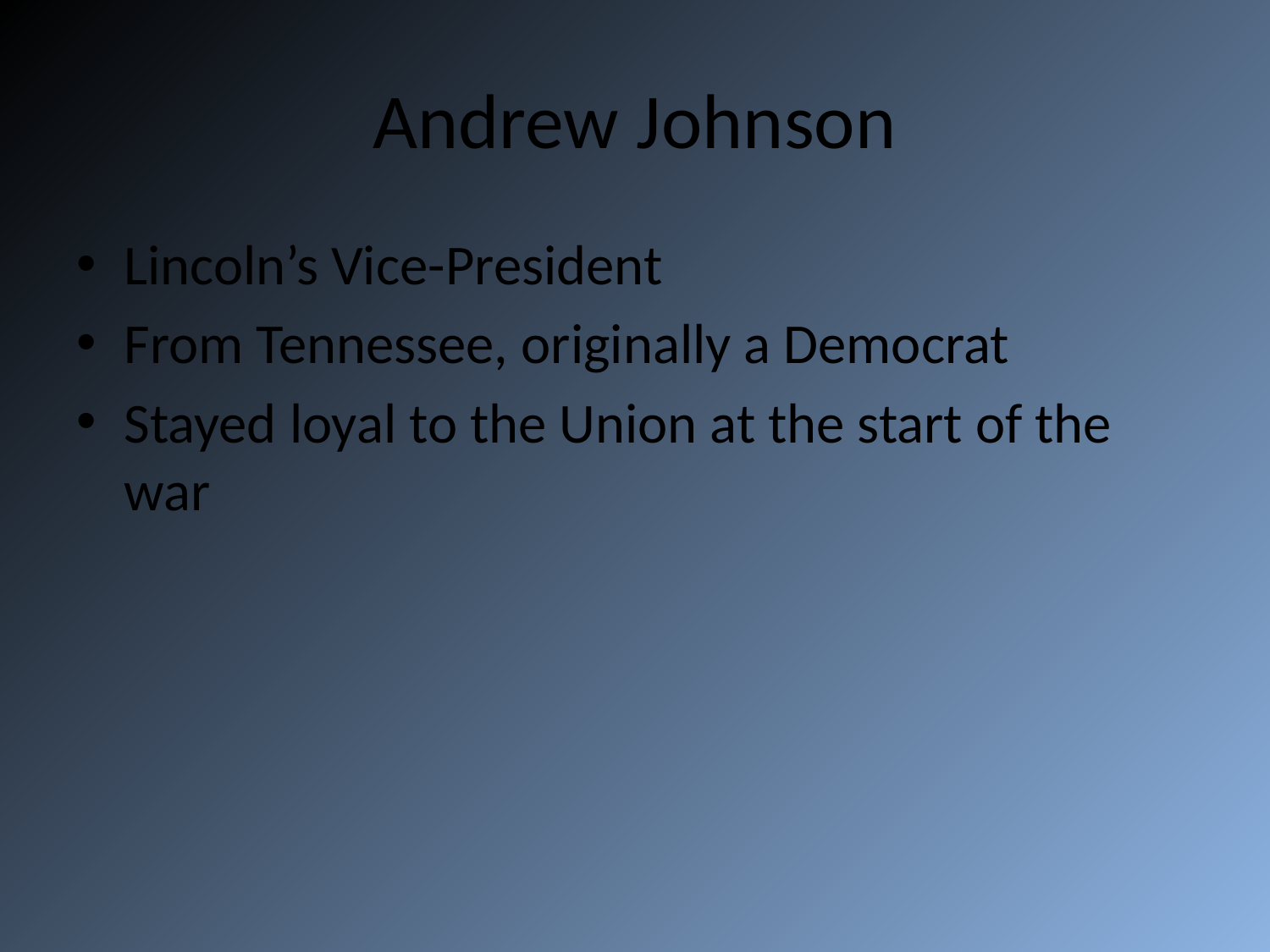

# Andrew Johnson
Lincoln’s Vice-President
From Tennessee, originally a Democrat
Stayed loyal to the Union at the start of the war